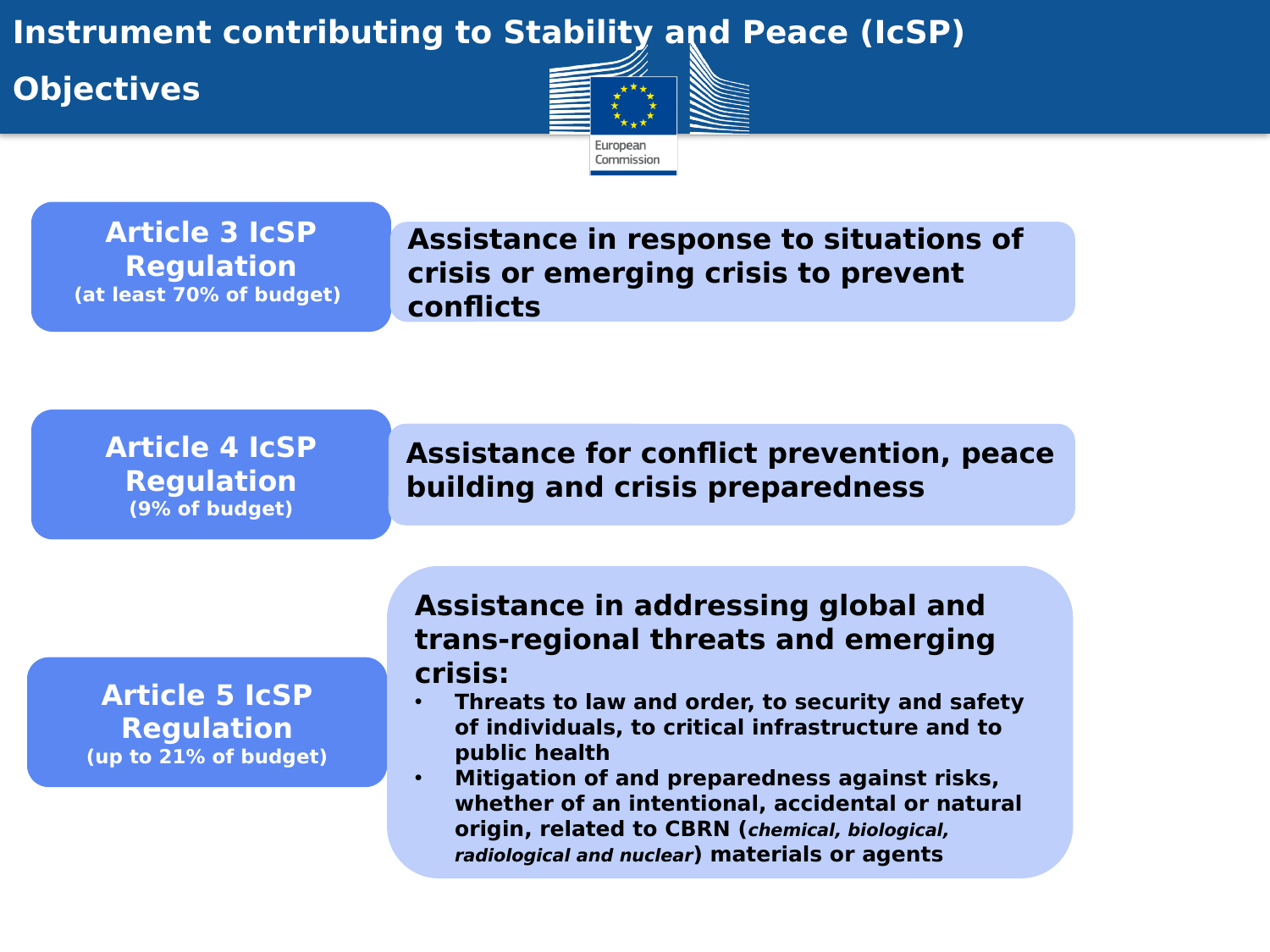

# Instrument contributing to Stability and Peace (IcSP) Objectives
Article 3 IcSP Regulation
(at least 70% of budget)
Assistance in response to situations of crisis or emerging crisis to prevent conflicts
Article 4 IcSP
Regulation
(9% of budget)
Assistance for conflict prevention, peace building and crisis preparedness
Assistance in addressing global and trans-regional threats and emerging crisis:
Threats to law and order, to security and safety of individuals, to critical infrastructure and to public health
Mitigation of and preparedness against risks, whether of an intentional, accidental or natural origin, related to CBRN (chemical, biological, radiological and nuclear) materials or agents

Article 5 IcSP Regulation
(up to 21% of budget)